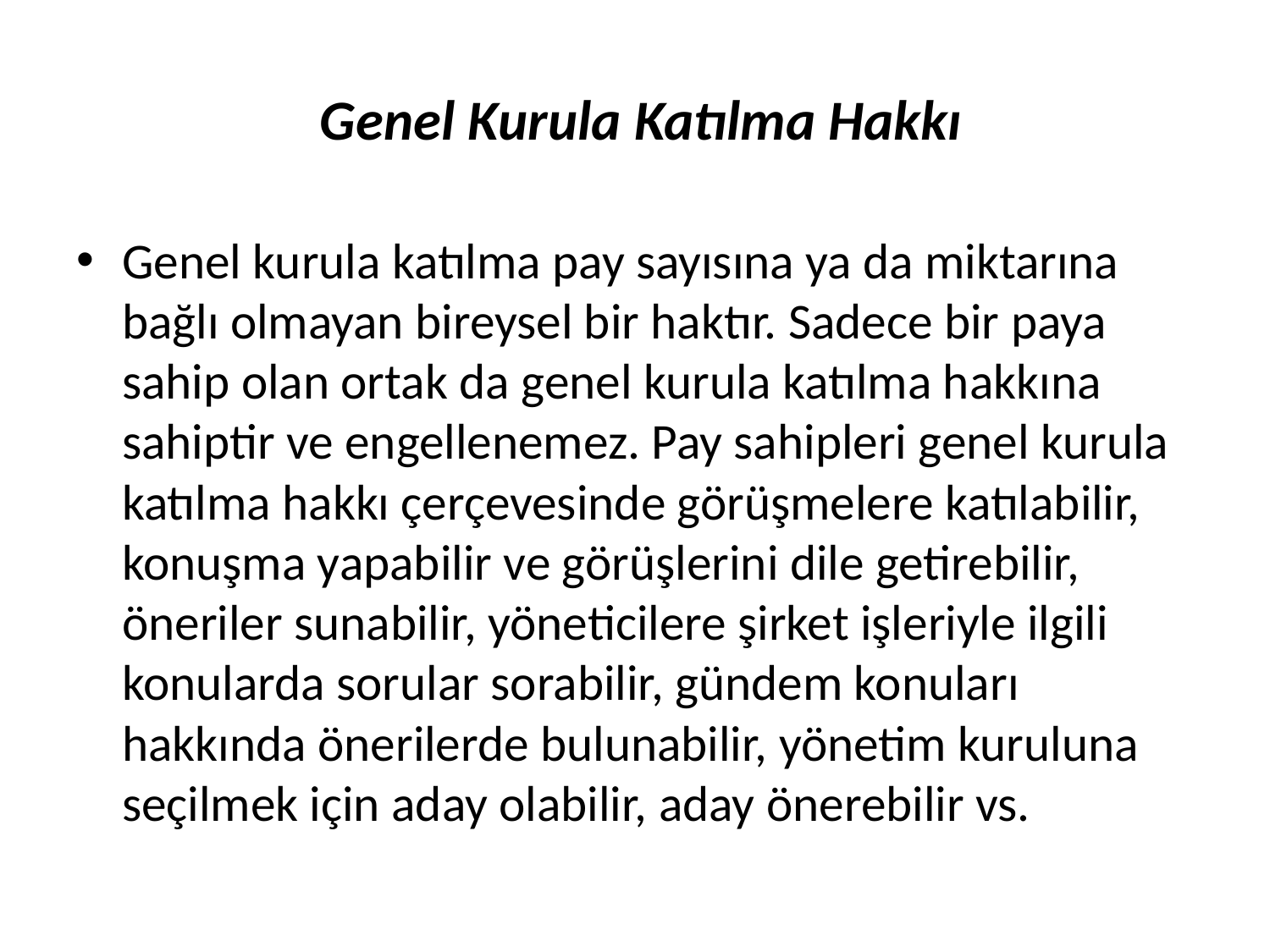

# Genel Kurula Katılma Hakkı
Genel kurula katılma pay sayısına ya da miktarına bağlı olmayan bireysel bir haktır. Sadece bir paya sahip olan ortak da genel kurula katılma hakkına sahiptir ve engellenemez. Pay sahipleri genel kurula katılma hakkı çerçevesinde görüşmelere katılabilir, konuşma yapabilir ve görüşlerini dile getirebilir, öneriler sunabilir, yöneticilere şirket işleriyle ilgili konularda sorular sorabilir, gündem konuları hakkında önerilerde bulunabilir, yönetim kuruluna seçilmek için aday olabilir, aday önerebilir vs.